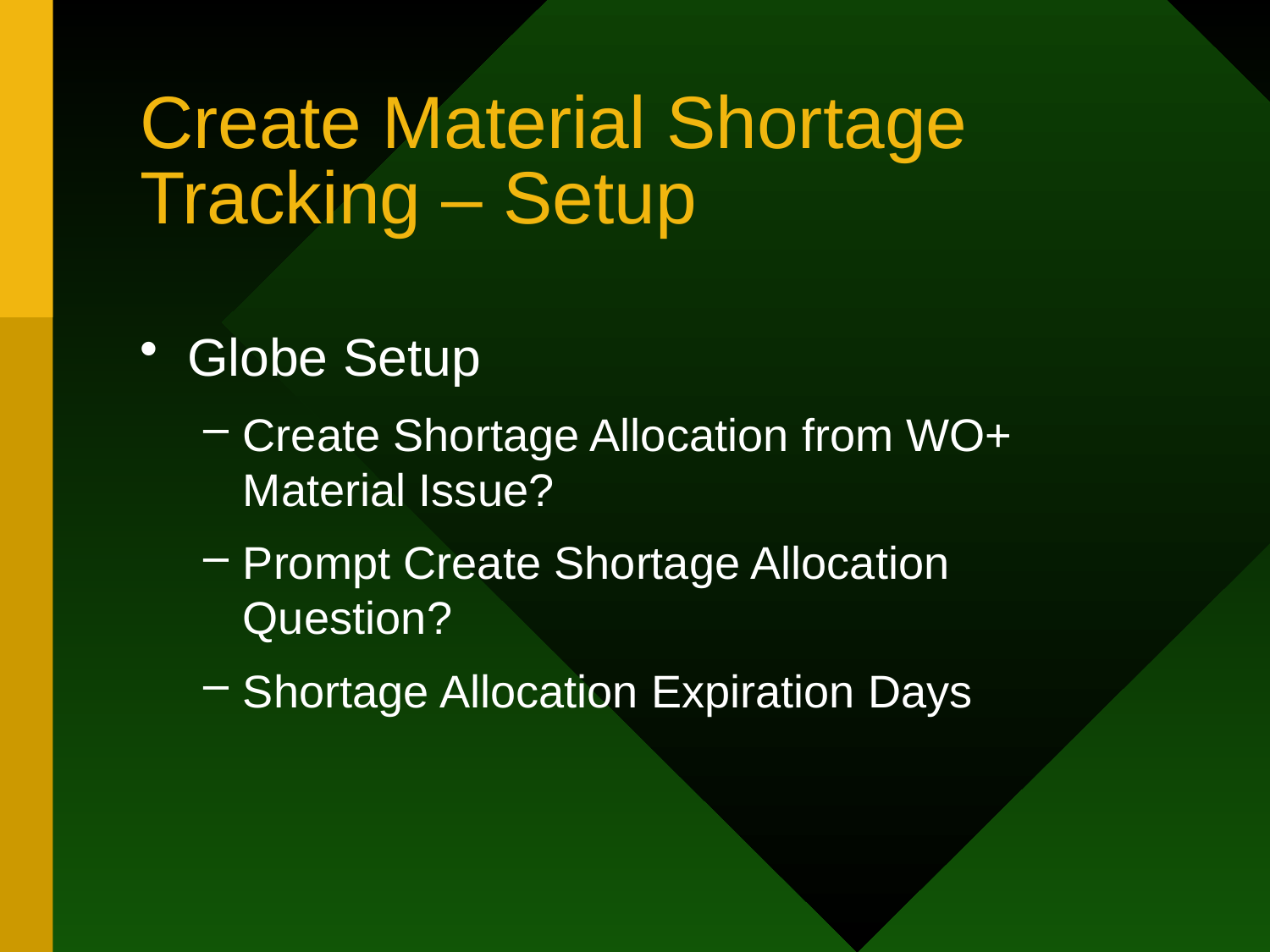

# Create Material Shortage Tracking – Setup
Globe Setup
Create Shortage Allocation from WO+ Material Issue?
Prompt Create Shortage Allocation Question?
Shortage Allocation Expiration Days